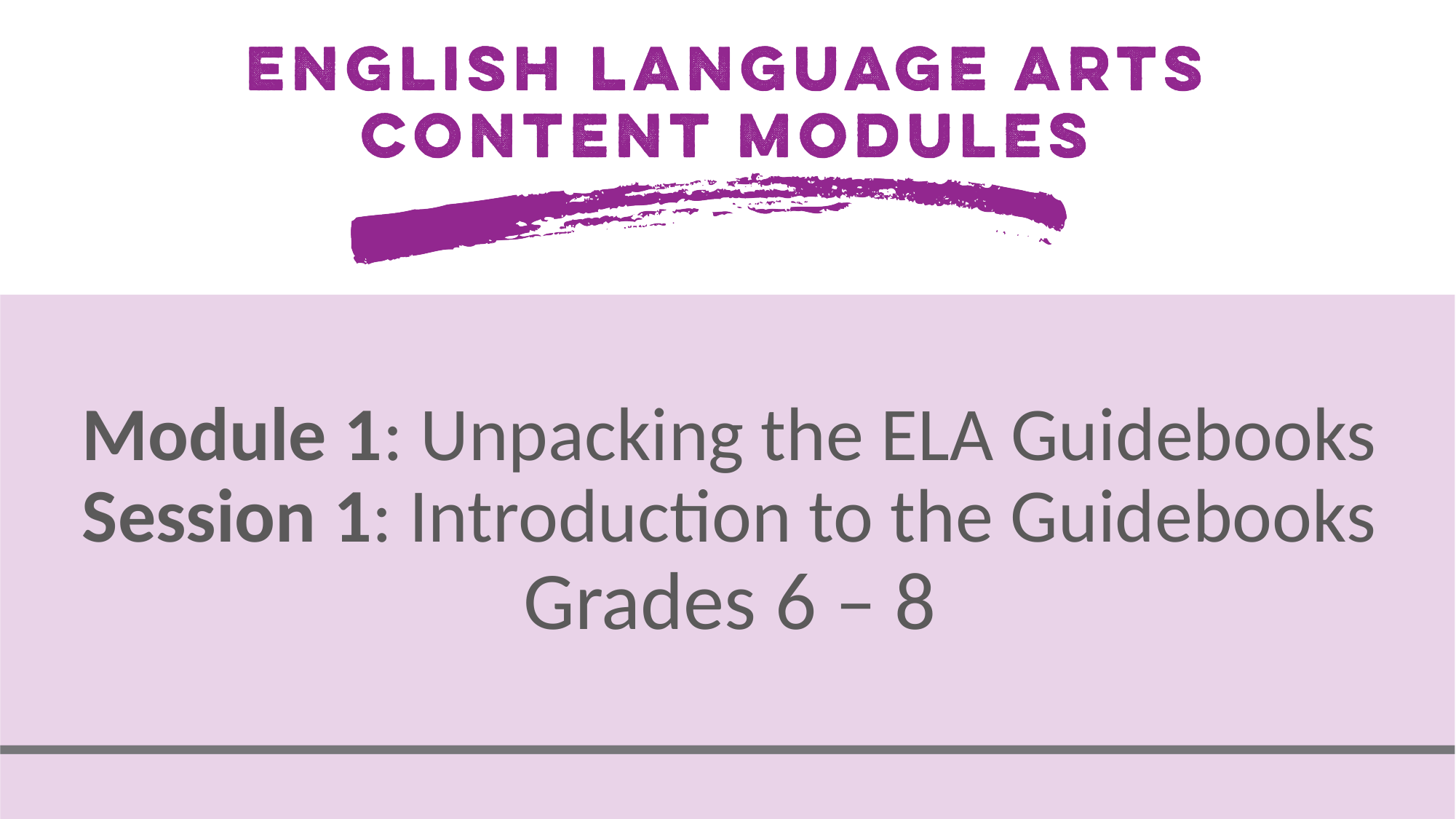

# Module 1: Unpacking the ELA Guidebooks Session 1: Introduction to the Guidebooks Grades 6 – 8